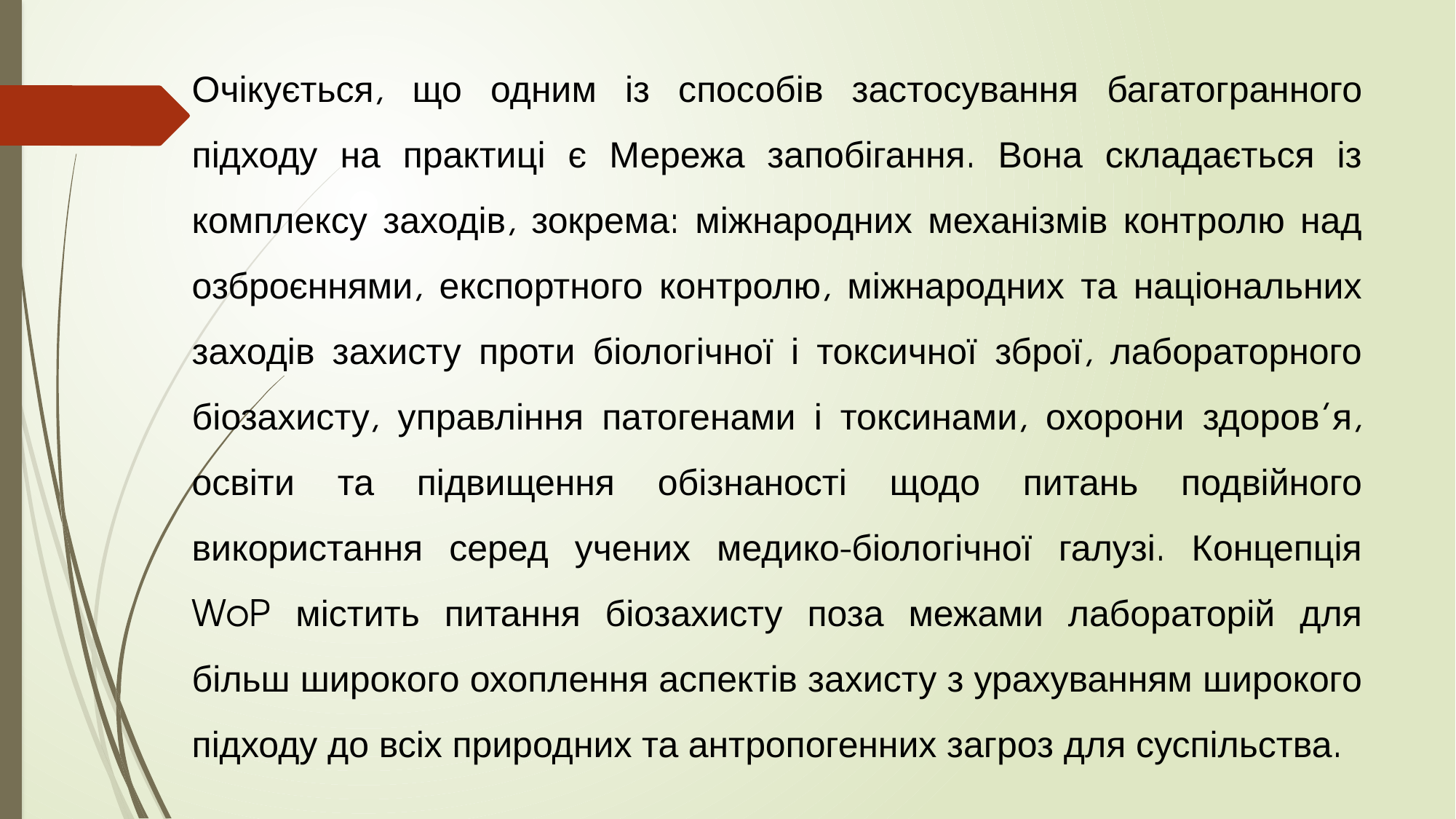

Очікується, що одним із способів застосування багатогранного підходу на практиці є Мережа запобігання. Вона складається із комплексу заходів, зокрема: міжнародних механізмів контролю над озброєннями, експортного контролю, міжнародних та національних заходів захисту проти біологічної і токсичної зброї, лабораторного біозахисту, управління патогенами і токсинами, охорони здоров’я, освіти та підвищення обізнаності щодо питань подвійного використання серед учених медико-біологічної галузі. Концепція WoP містить питання біозахисту поза межами лабораторій для більш широкого охоплення аспектів захисту з урахуванням широкого підходу до всіх природних та антропогенних загроз для суспільства.